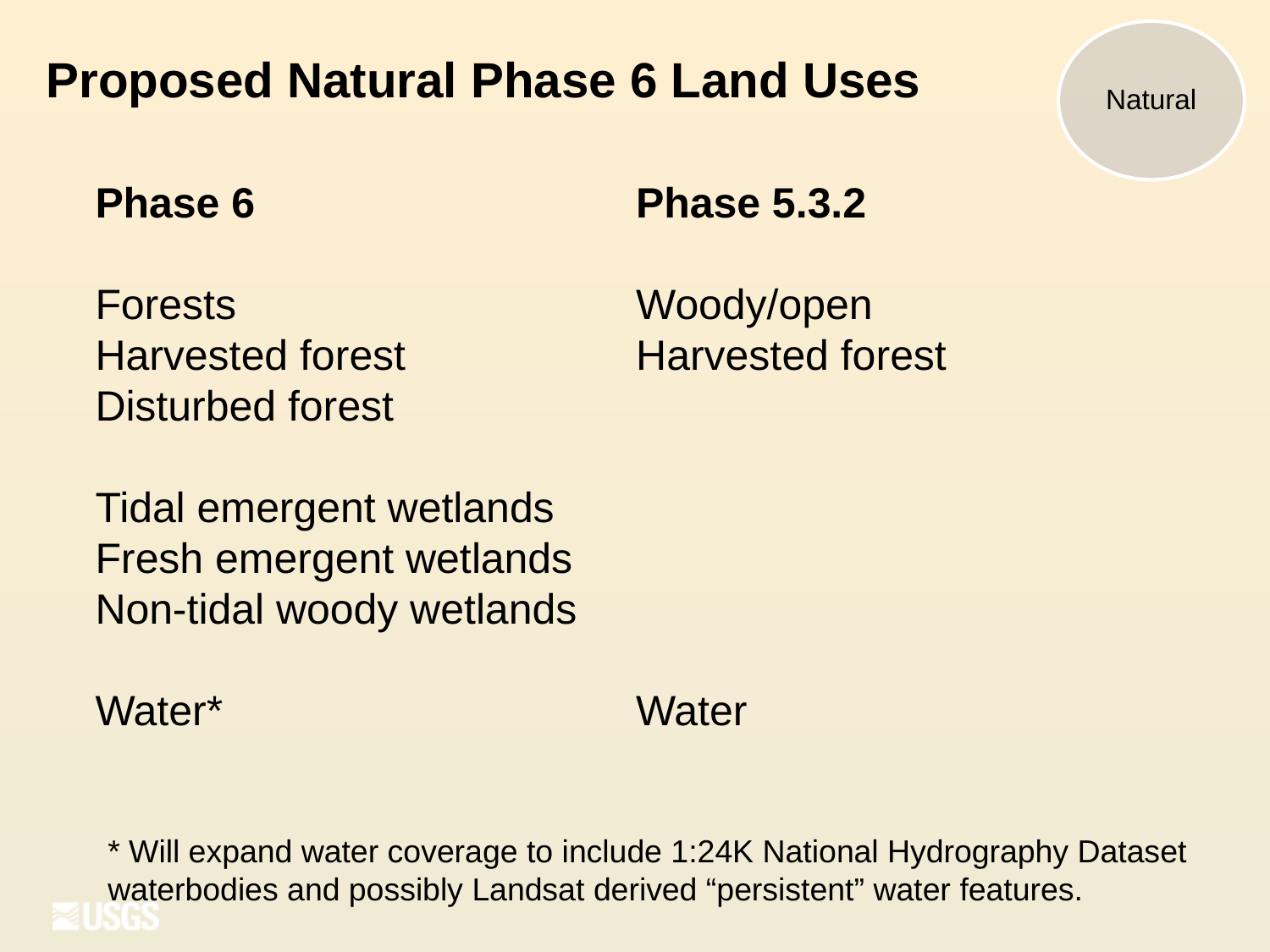

Natural
Proposed Natural Phase 6 Land Uses
Phase 6

Forests
Harvested forest
Disturbed forest

Tidal emergent wetlands
Fresh emergent wetlands
Non-tidal woody wetlands

Water*
Phase 5.3.2

Woody/open
Harvested forest

Water
* Will expand water coverage to include 1:24K National Hydrography Dataset waterbodies and possibly Landsat derived “persistent” water features.